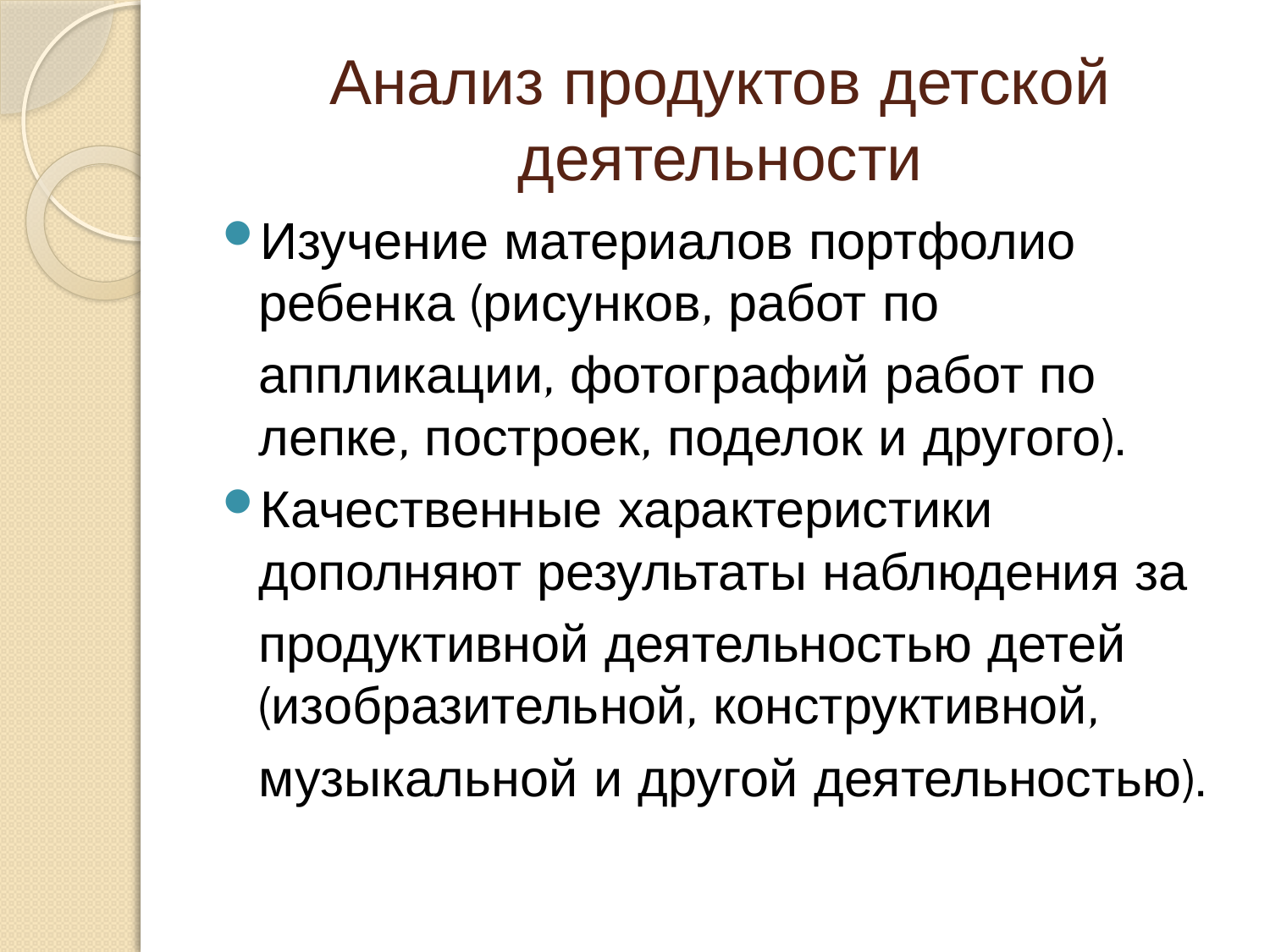

# Анализ продуктов детской деятельности
Изучение материалов портфолио ребенка (рисунков, работ по
	аппликации, фотографий работ по лепке, построек, поделок и другого).
Качественные характеристики дополняют результаты наблюдения за
	продуктивной деятельностью детей (изобразительной, конструктивной,
	музыкальной и другой деятельностью).